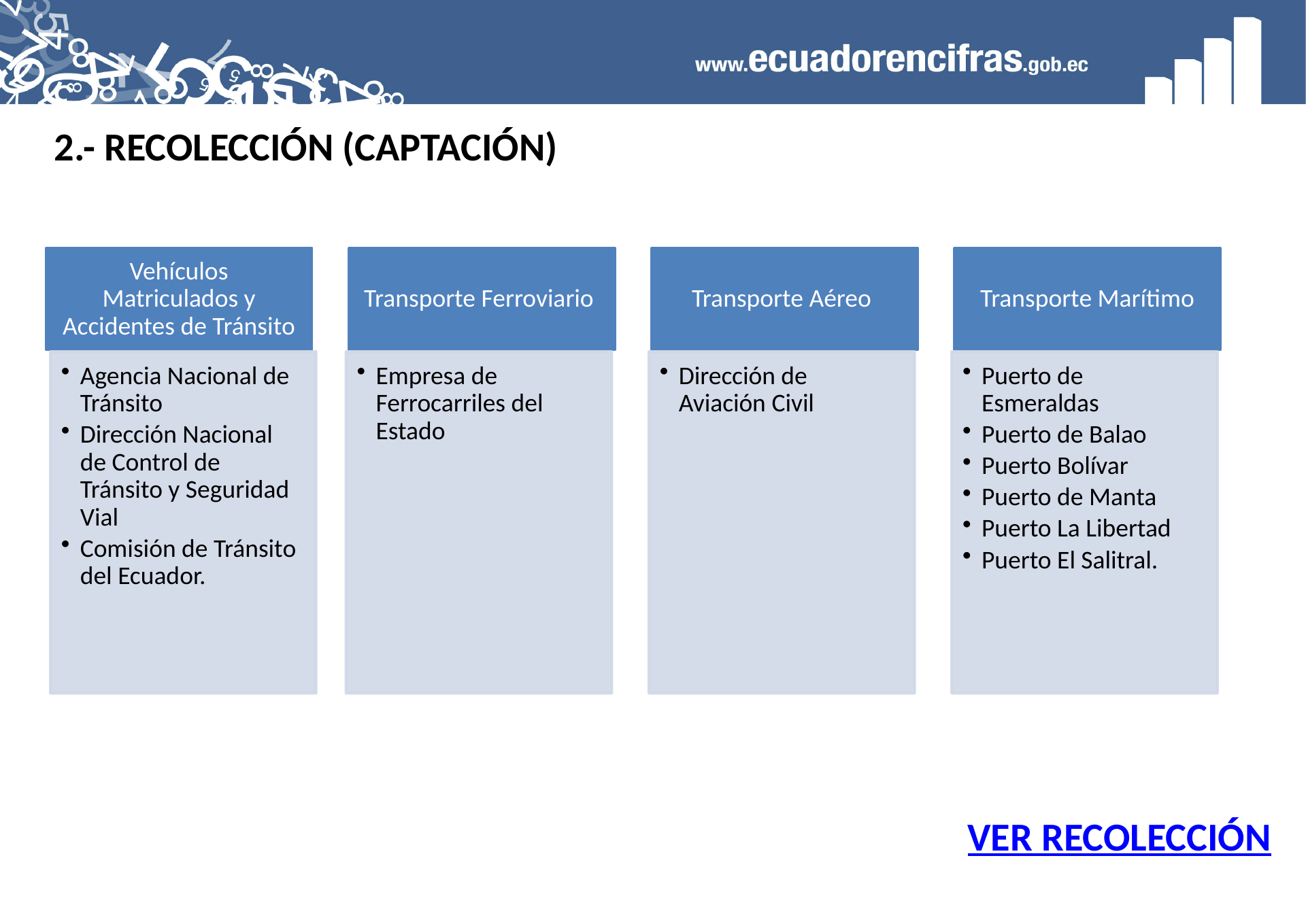

# 2.- RECOLECCIÓN (CAPTACIÓN)
Vehículos Matriculados y Accidentes de Tránsito
Agencia Nacional de Tránsito
Dirección Nacional de Control de Tránsito y Seguridad Vial
Comisión de Tránsito del Ecuador.
Transporte Ferroviario
Empresa de Ferrocarriles del Estado
Transporte Aéreo
Dirección de Aviación Civil
Transporte Marítimo
Puerto de Esmeraldas
Puerto de Balao
Puerto Bolívar
Puerto de Manta
Puerto La Libertad
Puerto El Salitral.
VER RECOLECCIÓN